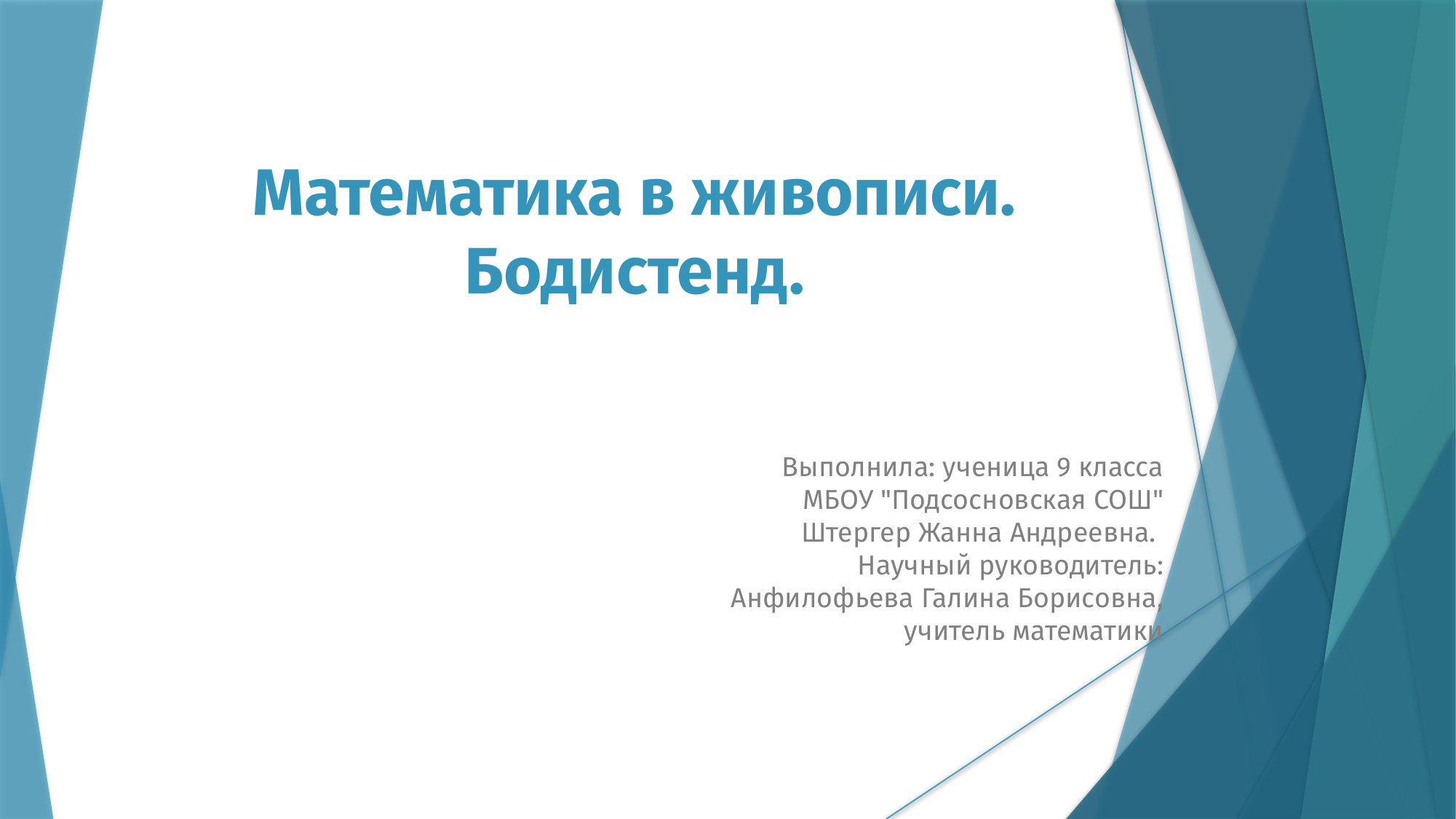

# Математика в живописи. Бодистенд.
Выполнила: ученица 9 класса
МБОУ "Подсосновская СОШ"
Штергер Жанна Андреевна.
Научный руководитель:
Анфилофьева Галина Борисовна,
учитель математики